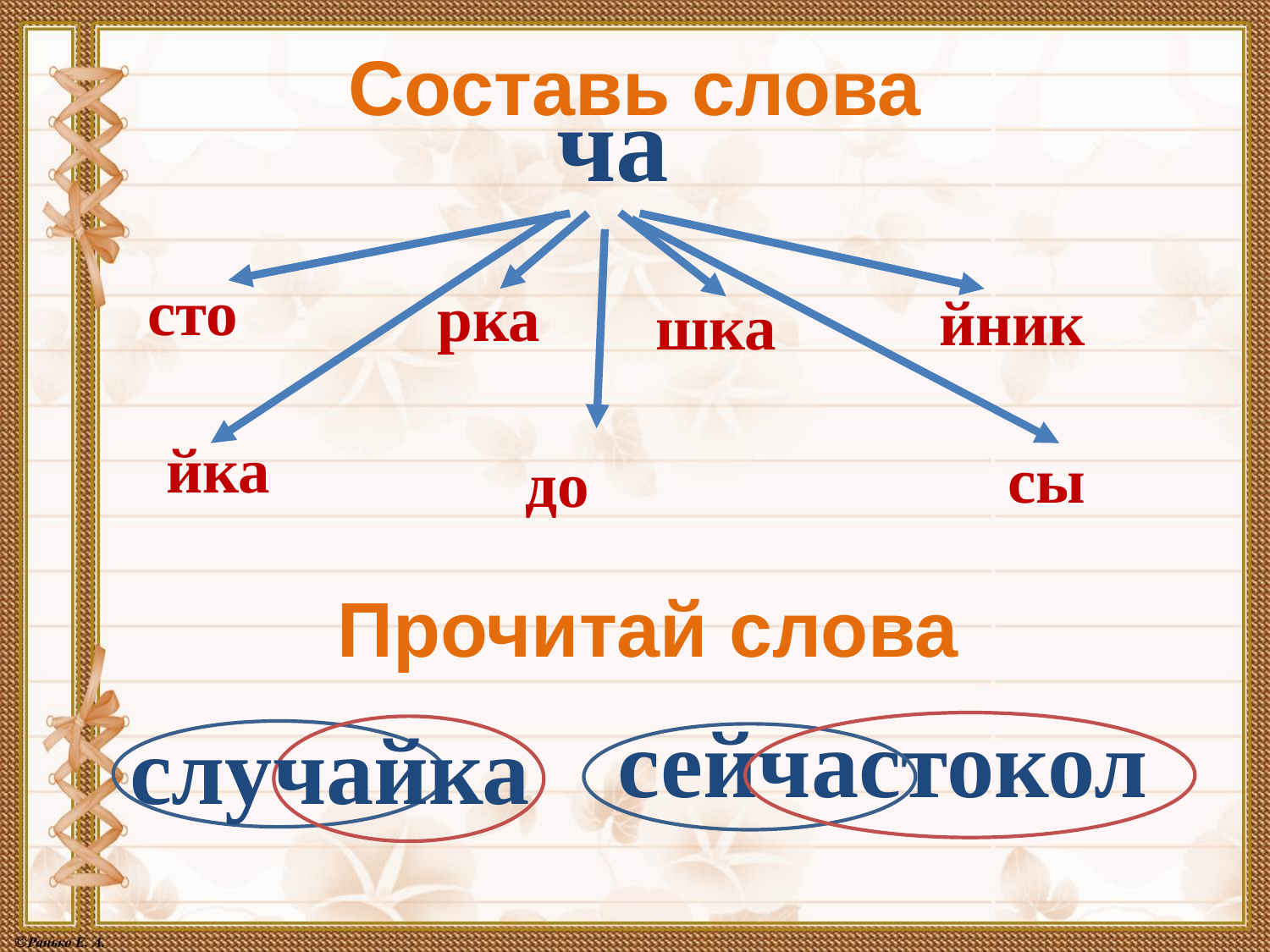

Составь слова
ча
сто
рка
йник
шка
йка
сы
до
Прочитай слова
сейчастокол
случайка